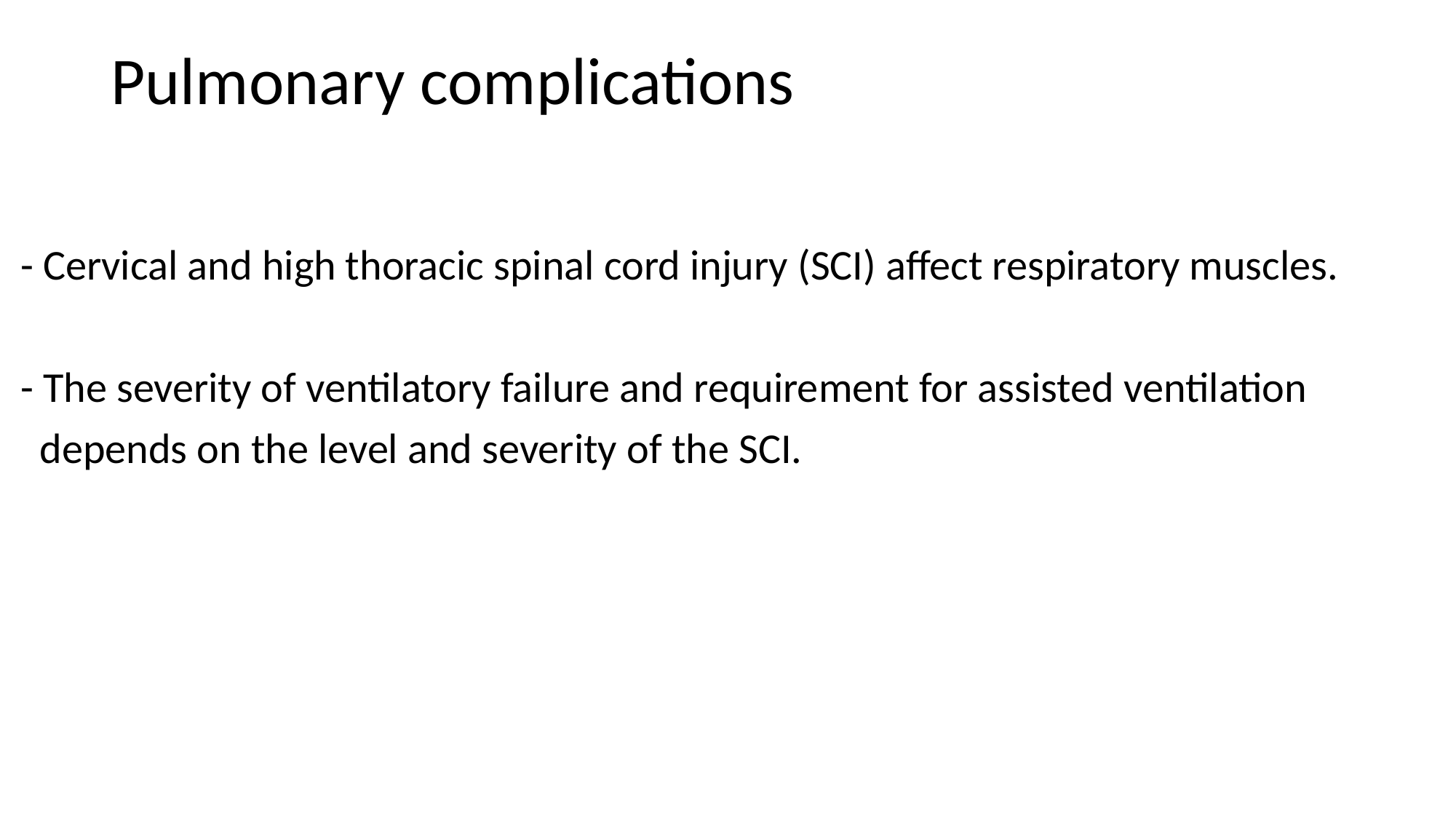

# Pulmonary complications

 - Cervical and high thoracic spinal cord injury (SCI) affect respiratory muscles.

 - The severity of ventilatory failure and requirement for assisted ventilation
   depends on the level and severity of the SCI.